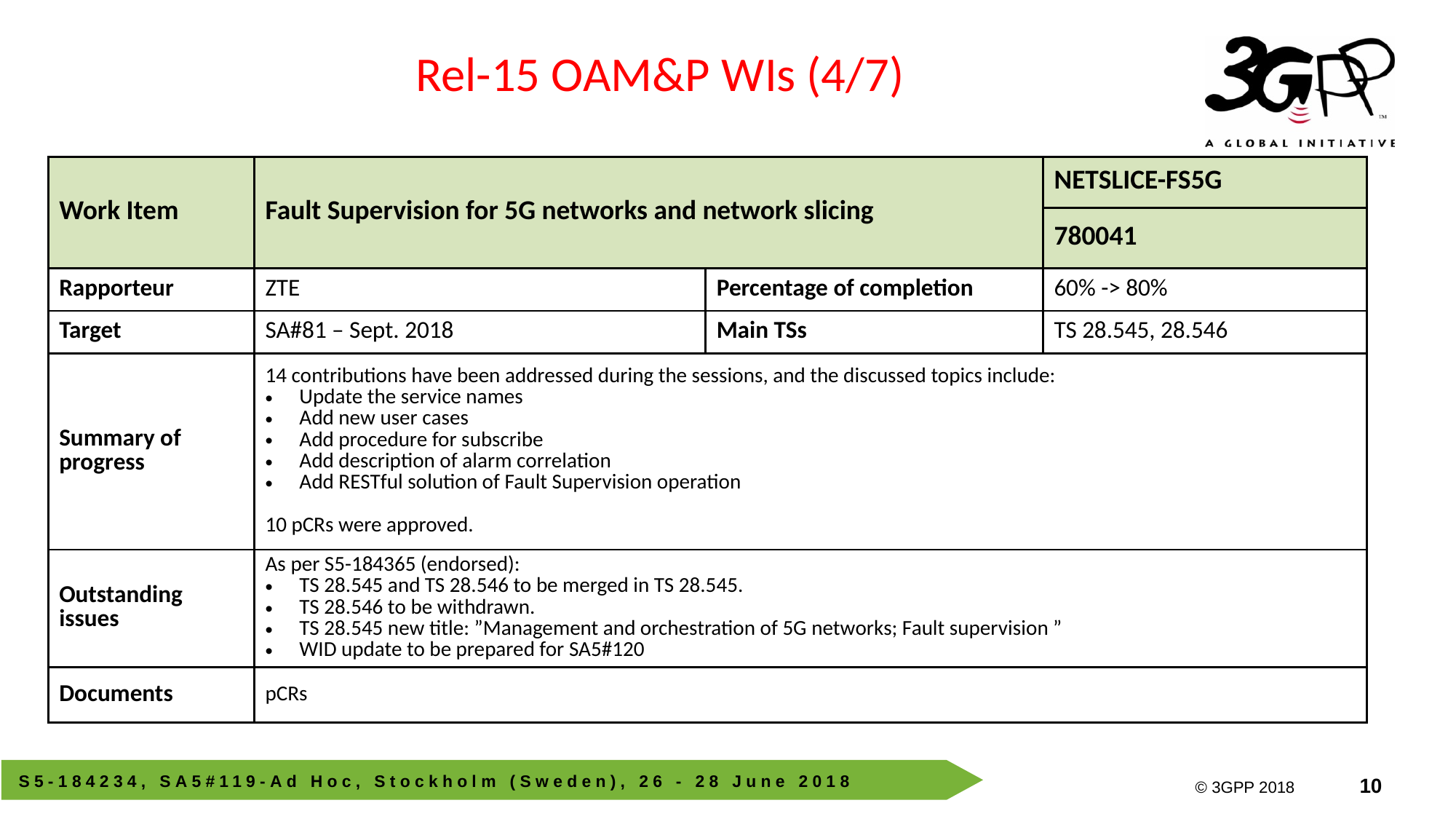

Rel-15 OAM&P WIs (4/7)
| Work Item | Fault Supervision for 5G networks and network slicing |  | NETSLICE-FS5G |
| --- | --- | --- | --- |
|  |  |  | 780041 |
| Rapporteur | ZTE | Percentage of completion | 60% -> 80% |
| Target | SA#81 – Sept. 2018 | Main TSs | TS 28.545, 28.546 |
| Summary of progress | 14 contributions have been addressed during the sessions, and the discussed topics include: Update the service names Add new user cases Add procedure for subscribe Add description of alarm correlation Add RESTful solution of Fault Supervision operation 10 pCRs were approved. |  |  |
| Outstanding issues | As per S5-184365 (endorsed): TS 28.545 and TS 28.546 to be merged in TS 28.545. TS 28.546 to be withdrawn. TS 28.545 new title: ”Management and orchestration of 5G networks; Fault supervision ” WID update to be prepared for SA5#120 |  |  |
| Documents | pCRs |  |  |